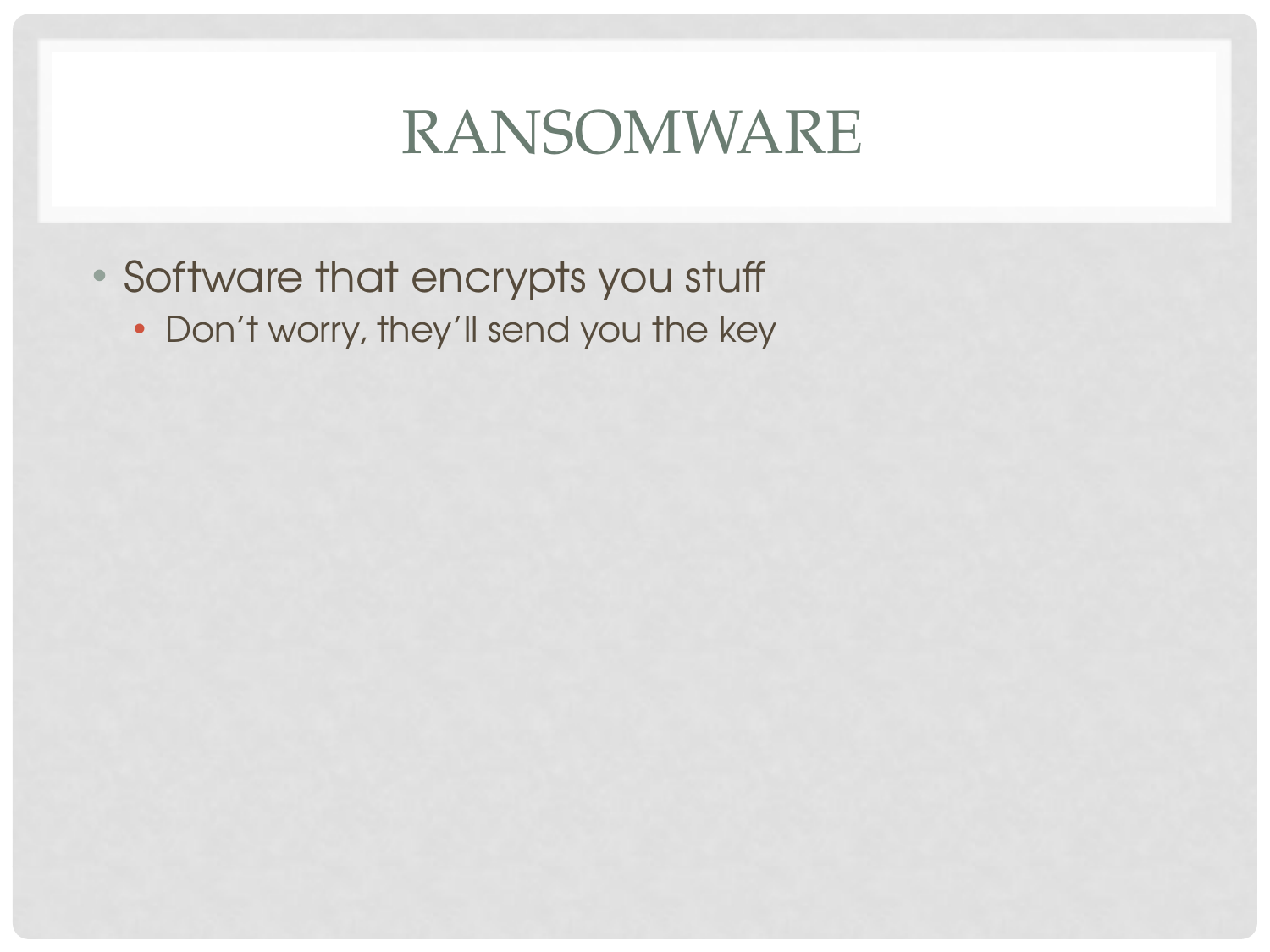

# ransomware
Software that encrypts you stuff
Don’t worry, they’ll send you the key